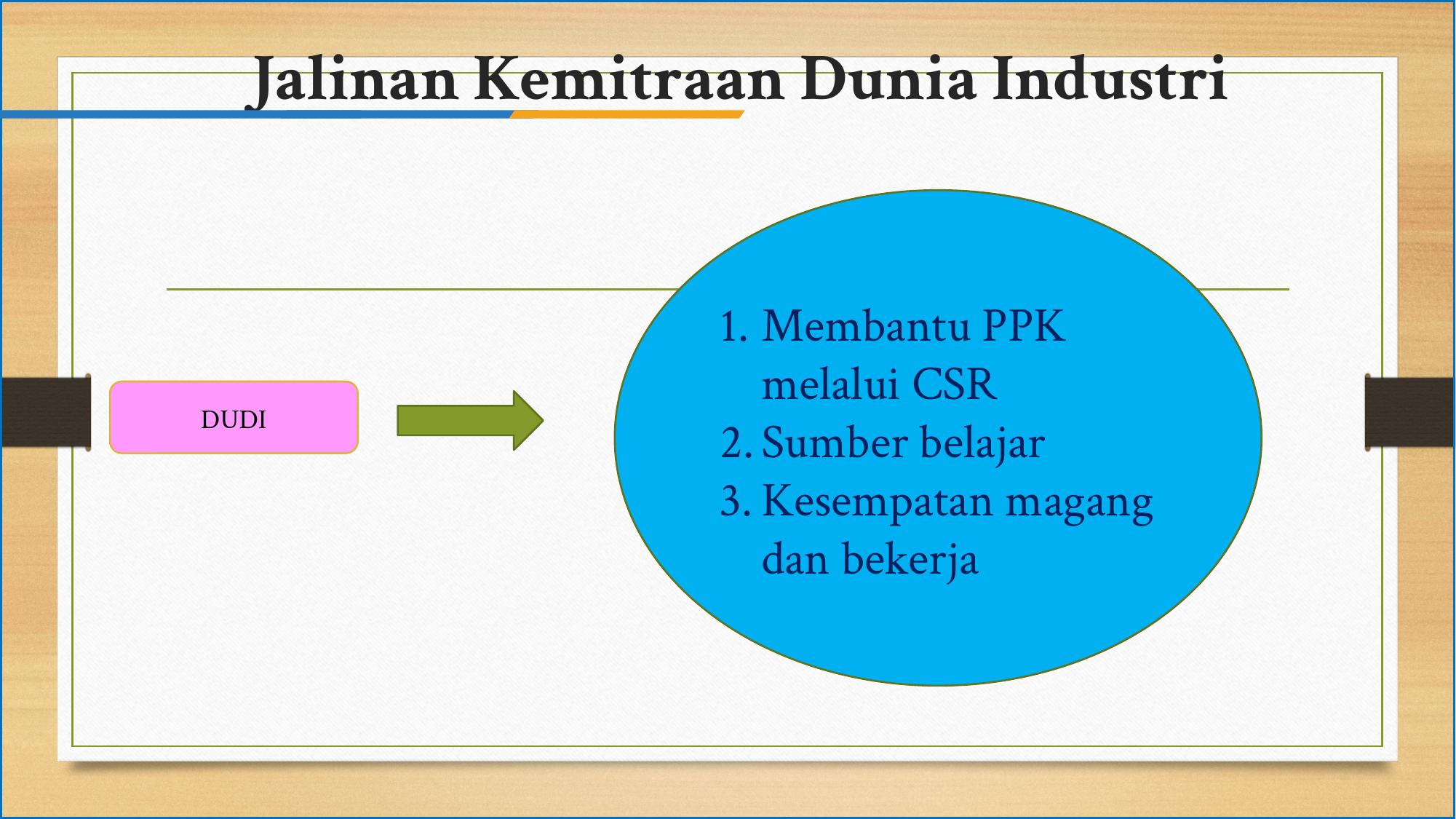

# Jalinan Kemitraan Dunia Industri

Membantu PPK melalui CSR
Sumber belajar
Kesempatan magang dan bekerja
DUDI